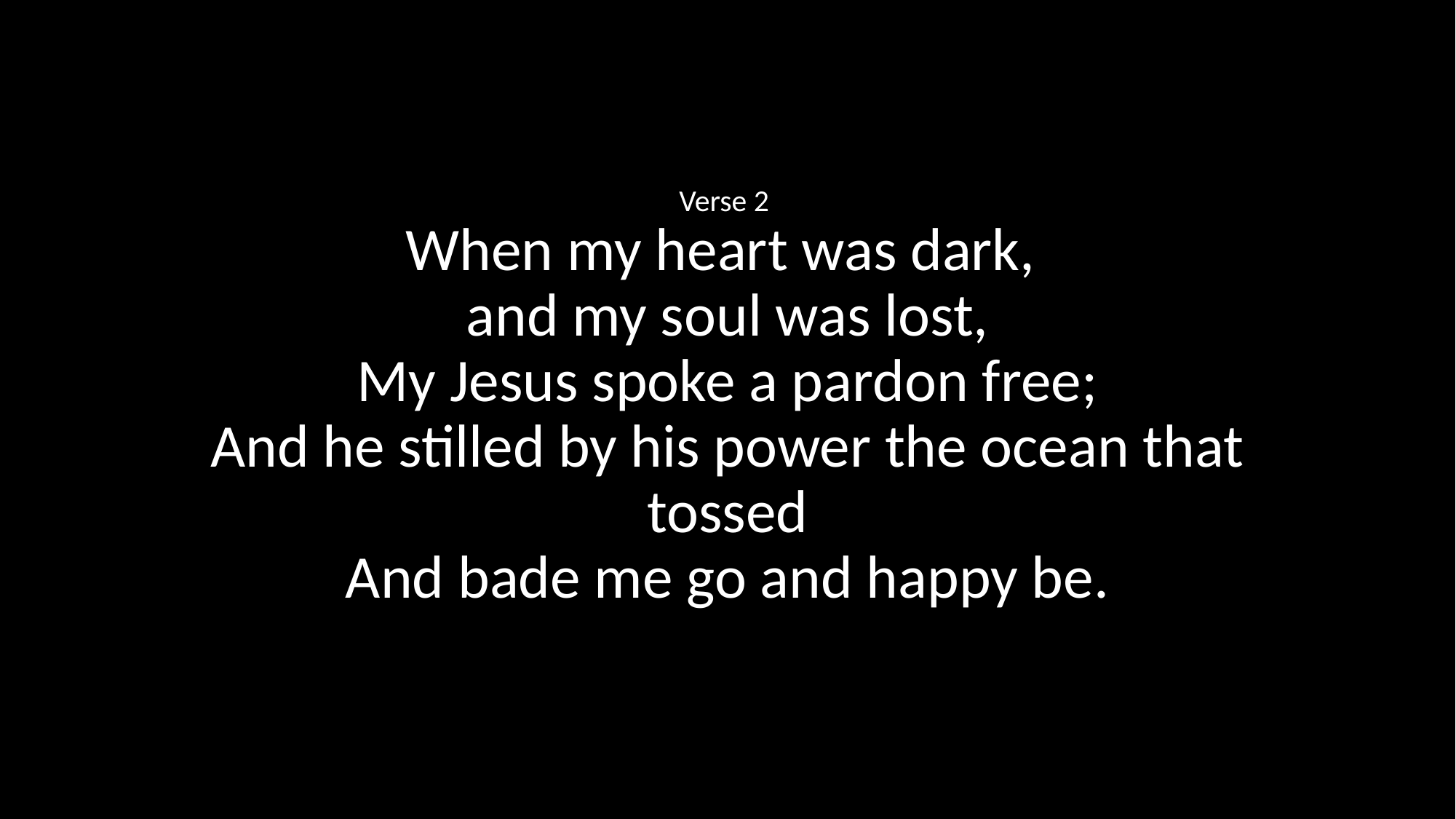

Verse 2
When my heart was dark,
and my soul was lost,
My Jesus spoke a pardon free;
And he stilled by his power the ocean that tossed
And bade me go and happy be.